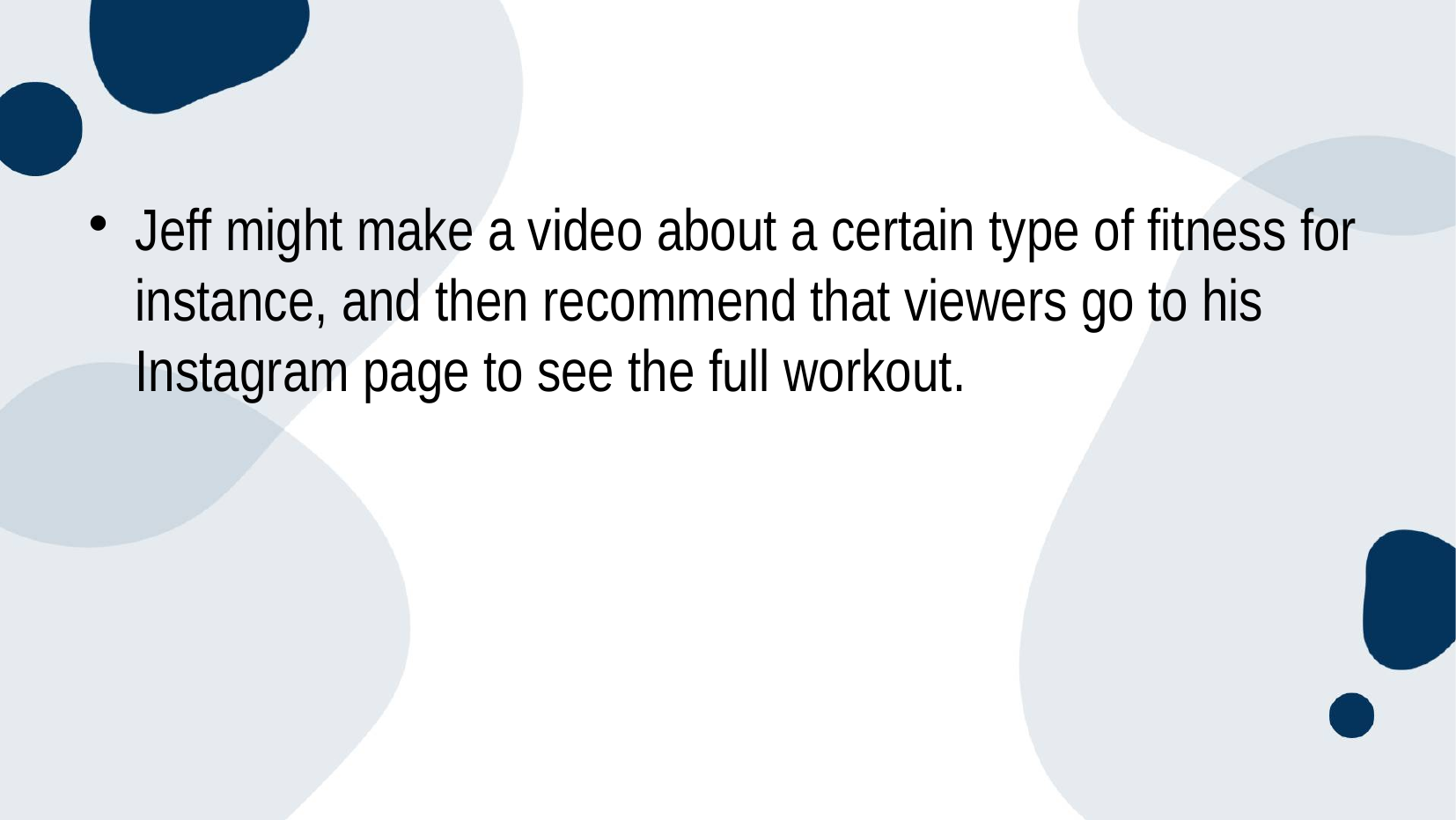

Jeff might make a video about a certain type of fitness for instance, and then recommend that viewers go to his Instagram page to see the full workout.